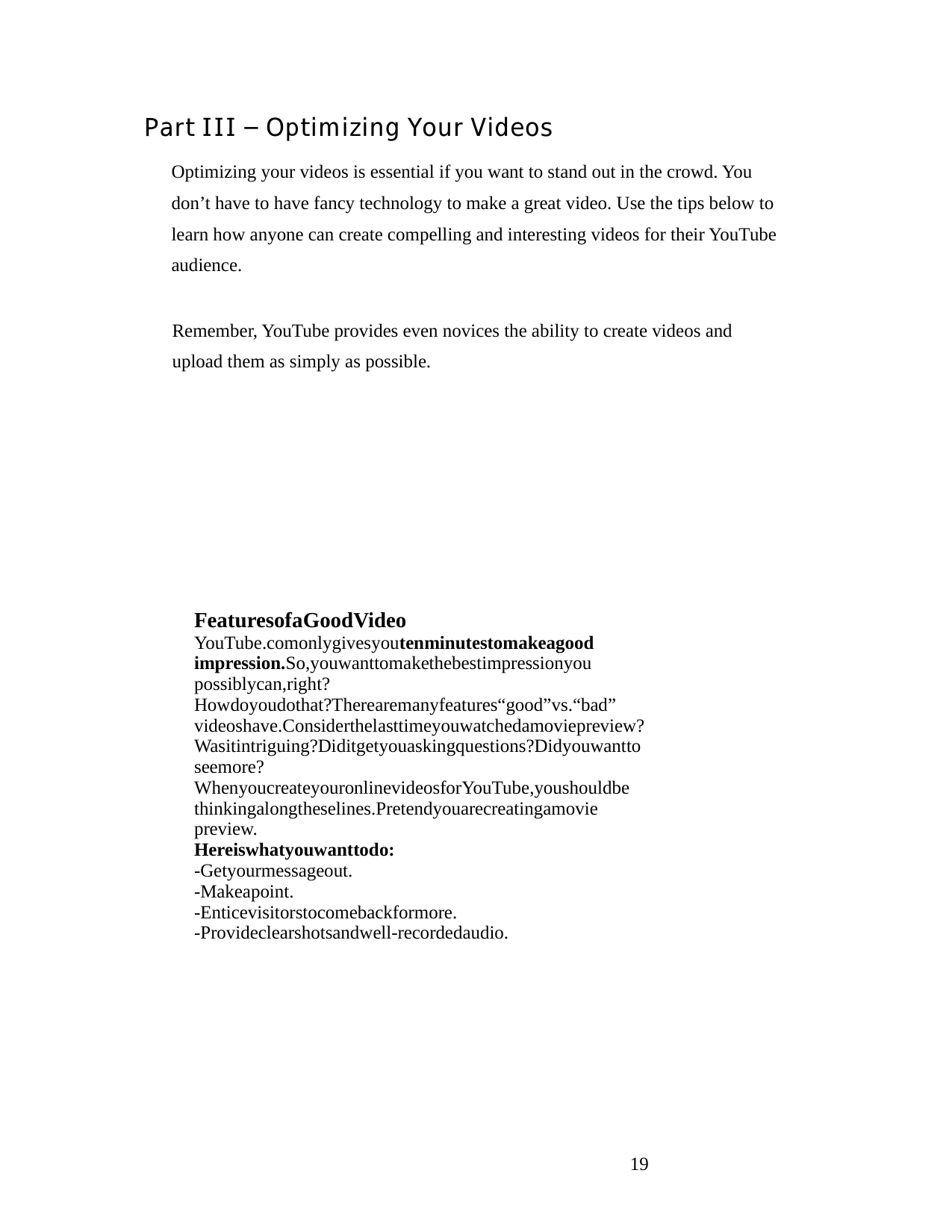

Part III – Optimizing Your Videos
Optimizing your videos is essential if you want to stand out in the crowd. You
don’t have to have fancy technology to make a great video. Use the tips below to
learn how anyone can create compelling and interesting videos for their YouTube
audience.
Remember, YouTube provides even novices the ability to create videos and
upload them as simply as possible.
| FeaturesofaGoodVideo YouTube.comonlygivesyoutenminutestomakeagood impression.So,youwanttomakethebestimpressionyou possiblycan,right? Howdoyoudothat?Therearemanyfeatures“good”vs.“bad” videoshave.Considerthelasttimeyouwatchedamoviepreview? Wasitintriguing?Diditgetyouaskingquestions?Didyouwantto seemore? WhenyoucreateyouronlinevideosforYouTube,youshouldbe thinkingalongtheselines.Pretendyouarecreatingamovie preview. Hereiswhatyouwanttodo: -Getyourmessageout. -Makeapoint. -Enticevisitorstocomebackformore. -Provideclearshotsandwell-recordedaudio. |  |
| --- | --- |
|  |  |
19